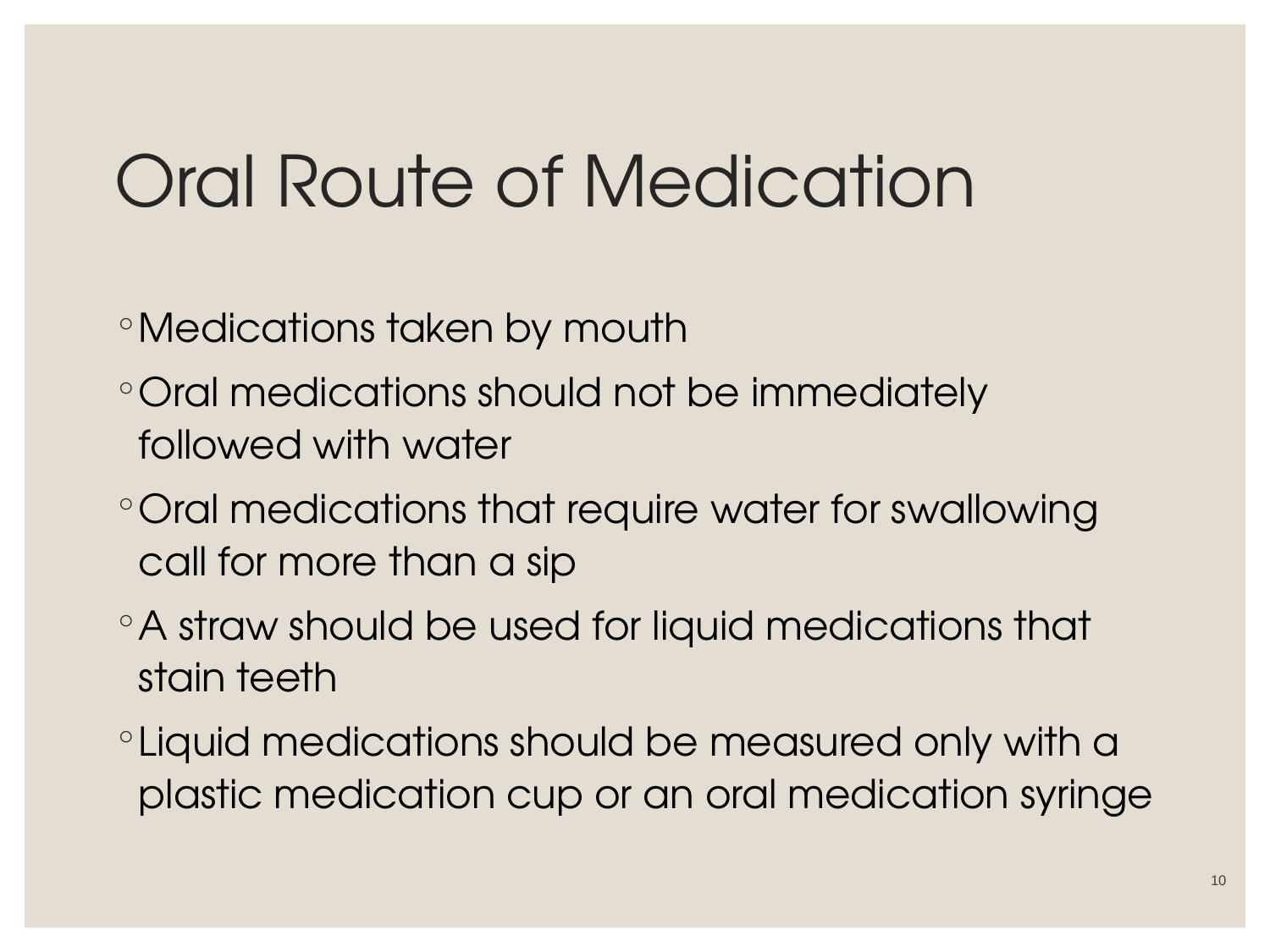

# Oral Route of Medication
Medications taken by mouth
Oral medications should not be immediately followed with water
Oral medications that require water for swallowing call for more than a sip
A straw should be used for liquid medications that stain teeth
Liquid medications should be measured only with a plastic medication cup or an oral medication syringe
 10